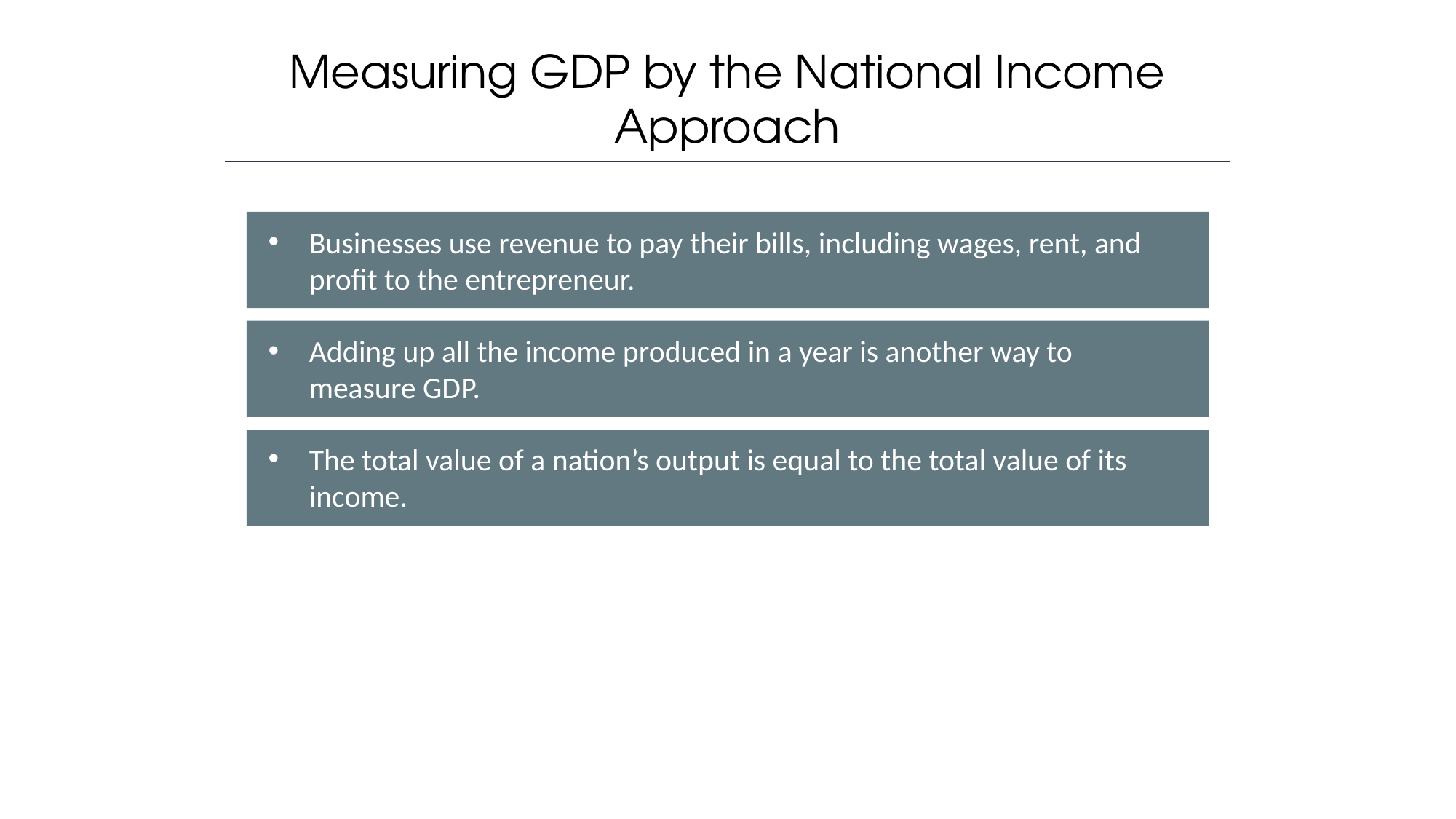

Measuring GDP by the National Income Approach
HAWKES LEARNING

Businesses use revenue to pay their bills, including wages, rent, and profit to the entrepreneur.

Adding up all the income produced in a year is another way to measure GDP.

The total value of a nation’s output is equal to the total value of its income.